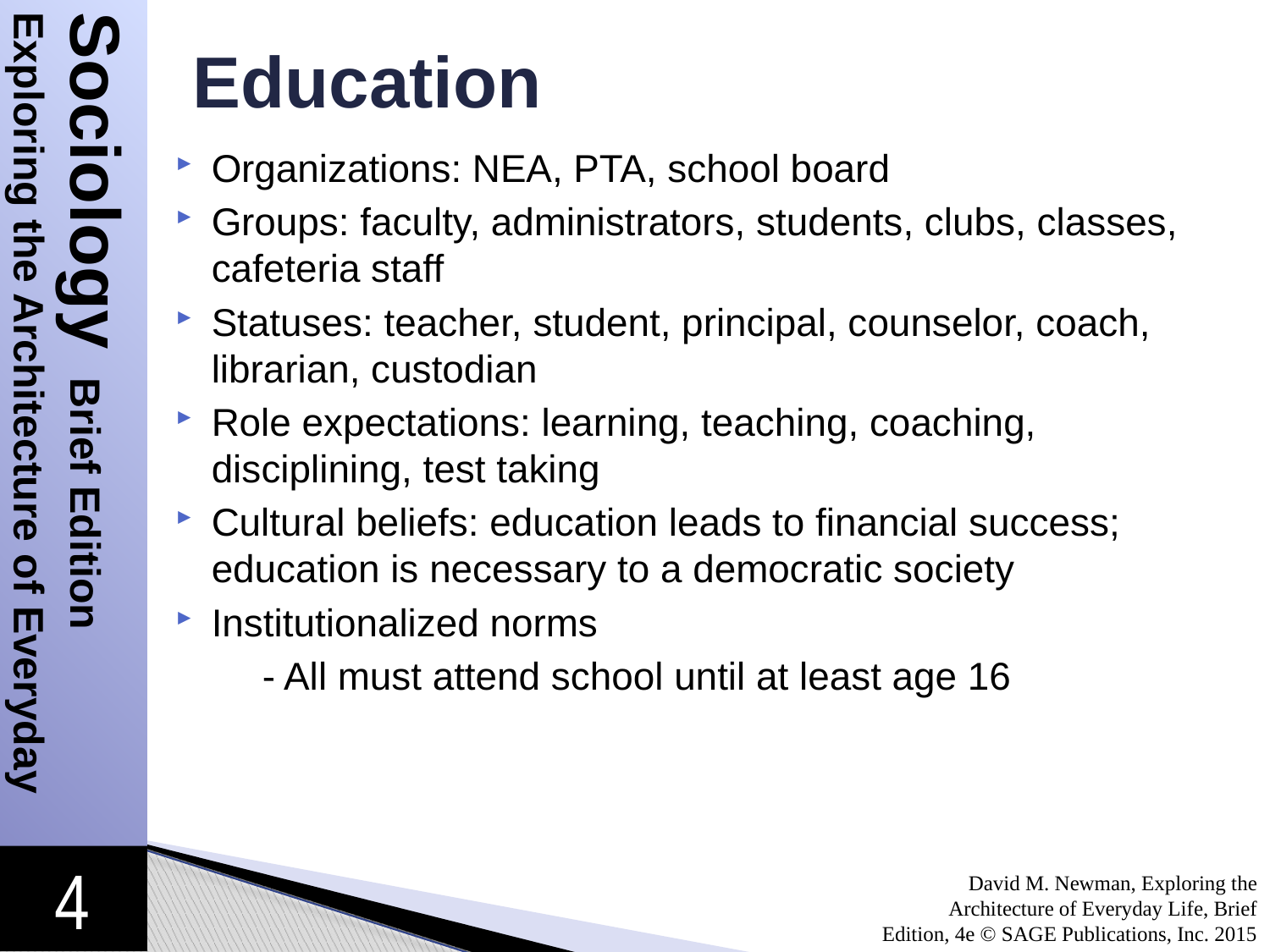

# Education
Organizations: NEA, PTA, school board
Groups: faculty, administrators, students, clubs, classes, cafeteria staff
Statuses: teacher, student, principal, counselor, coach, librarian, custodian
Role expectations: learning, teaching, coaching, disciplining, test taking
Cultural beliefs: education leads to financial success; education is necessary to a democratic society
Institutionalized norms
        - All must attend school until at least age 16
David M. Newman, Exploring the Architecture of Everyday Life, Brief Edition, 4e © SAGE Publications, Inc. 2015